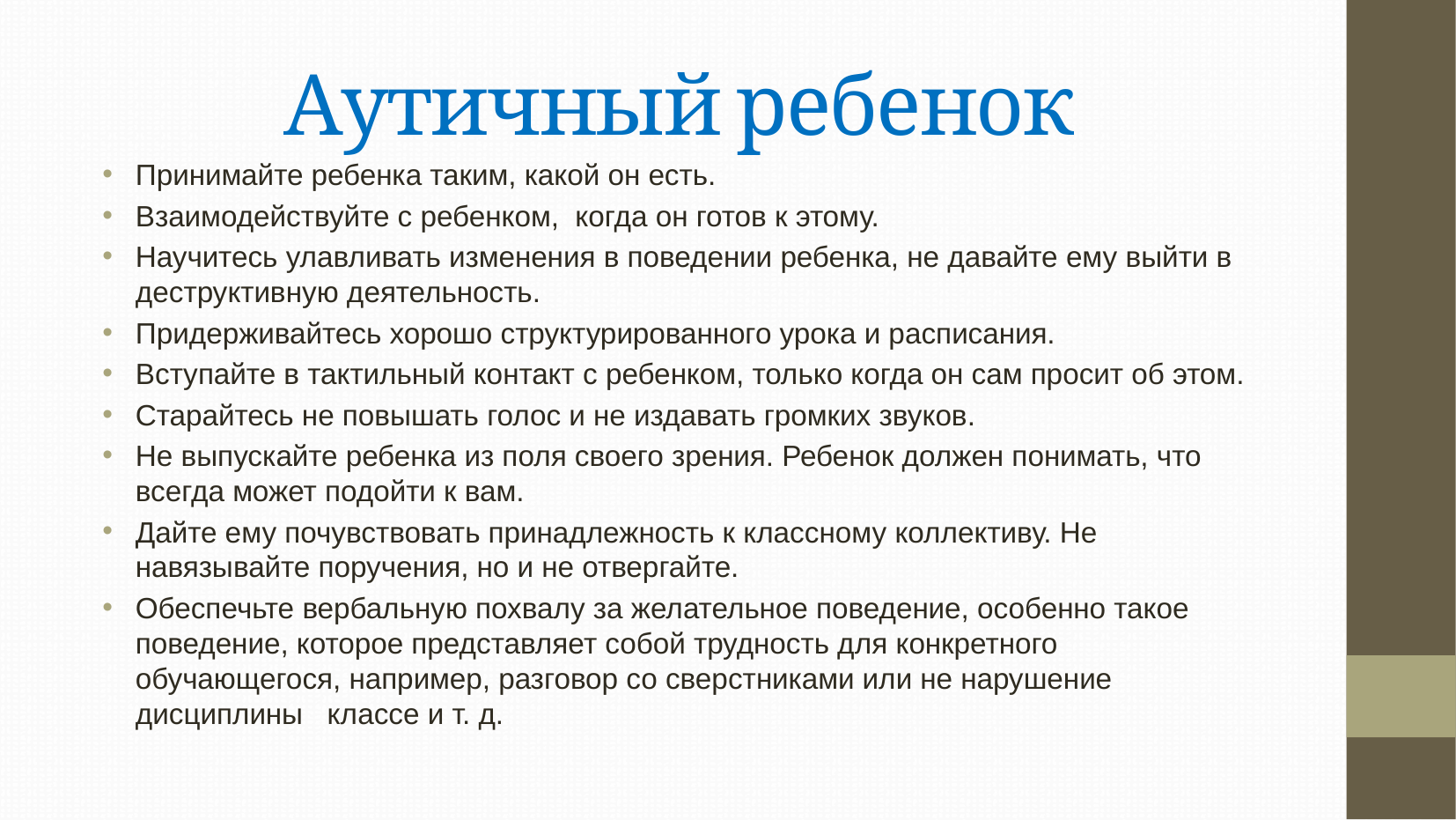

# Аутичный ребенок
Принимайте ребенка таким, какой он есть.
Взаимодействуйте с ребенком,  когда он готов к этому.
Научитесь улавливать изменения в поведении ребенка, не давайте ему выйти в деструктивную деятельность.
Придерживайтесь хорошо структурированного урока и расписания.
Вступайте в тактильный контакт с ребенком, только когда он сам просит об этом.
Старайтесь не повышать голос и не издавать громких звуков.
Не выпускайте ребенка из поля своего зрения. Ребенок должен понимать, что всегда может подойти к вам.
Дайте ему почувствовать принадлежность к классному коллективу. Не навязывайте поручения, но и не отвергайте.
Обеспечьте вербальную похвалу за желательное поведение, особенно такое поведение, которое представляет собой трудность для конкретного обучающегося, например, разговор со сверстниками или не нарушение дисциплины   классе и т. д.